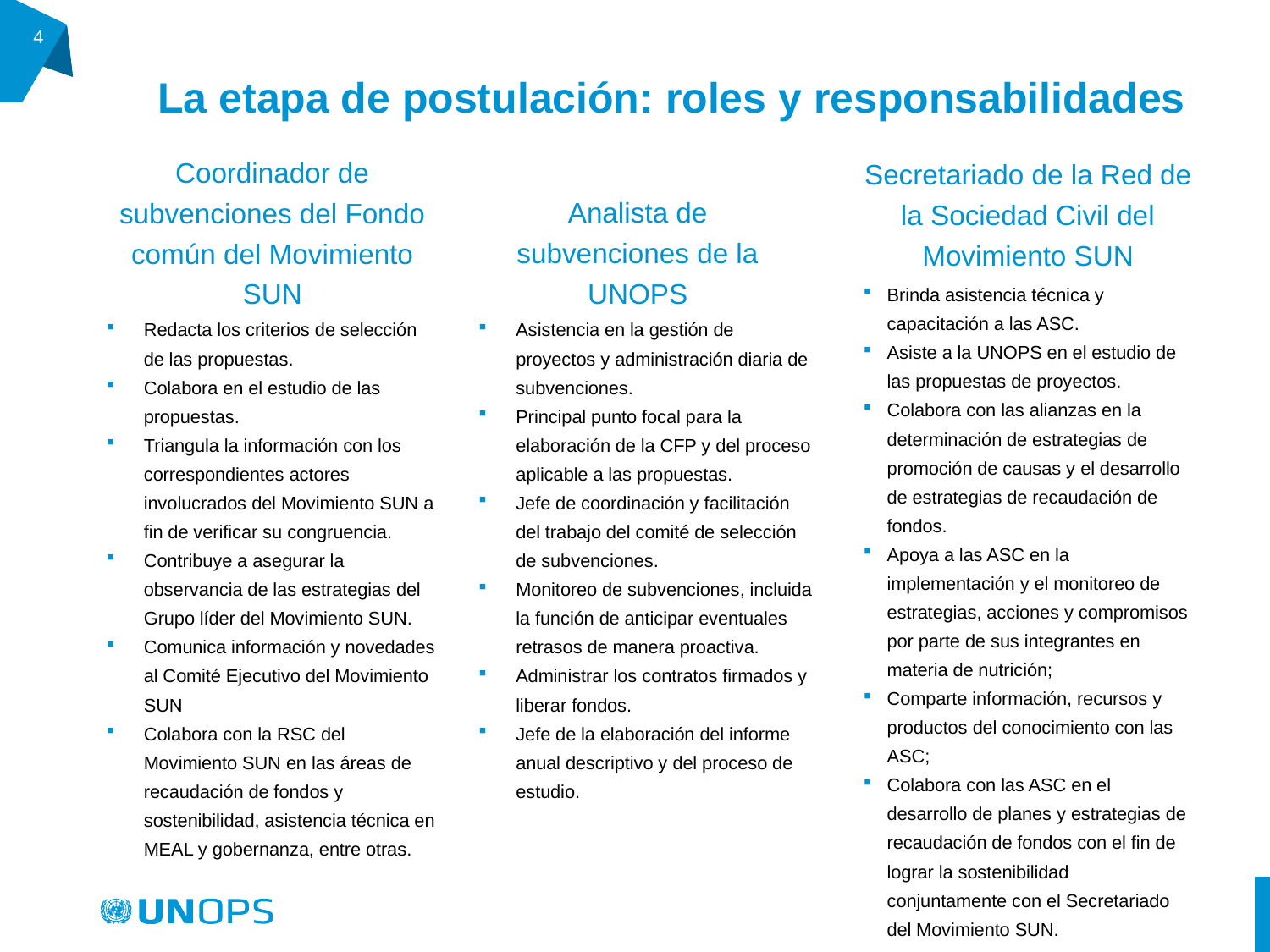

# La etapa de postulación: roles y responsabilidades
4
Coordinador de subvenciones del Fondo común del Movimiento SUN
Secretariado de la Red de la Sociedad Civil del Movimiento SUN
Analista de subvenciones de la UNOPS
Brinda asistencia técnica y capacitación a las ASC.
Asiste a la UNOPS en el estudio de las propuestas de proyectos.
Colabora con las alianzas en la determinación de estrategias de promoción de causas y el desarrollo de estrategias de recaudación de fondos.
Apoya a las ASC en la implementación y el monitoreo de estrategias, acciones y compromisos por parte de sus integrantes en materia de nutrición;
Comparte información, recursos y productos del conocimiento con las ASC;
Colabora con las ASC en el desarrollo de planes y estrategias de recaudación de fondos con el fin de lograr la sostenibilidad conjuntamente con el Secretariado del Movimiento SUN.
Redacta los criterios de selección de las propuestas.
Colabora en el estudio de las propuestas.
Triangula la información con los correspondientes actores involucrados del Movimiento SUN a fin de verificar su congruencia.
Contribuye a asegurar la observancia de las estrategias del Grupo líder del Movimiento SUN.
Comunica información y novedades al Comité Ejecutivo del Movimiento SUN
Colabora con la RSC del Movimiento SUN en las áreas de recaudación de fondos y sostenibilidad, asistencia técnica en MEAL y gobernanza, entre otras.

Asistencia en la gestión de proyectos y administración diaria de subvenciones.
Principal punto focal para la elaboración de la CFP y del proceso aplicable a las propuestas.
Jefe de coordinación y facilitación del trabajo del comité de selección de subvenciones.
Monitoreo de subvenciones, incluida la función de anticipar eventuales retrasos de manera proactiva.
Administrar los contratos firmados y liberar fondos.
Jefe de la elaboración del informe anual descriptivo y del proceso de estudio.